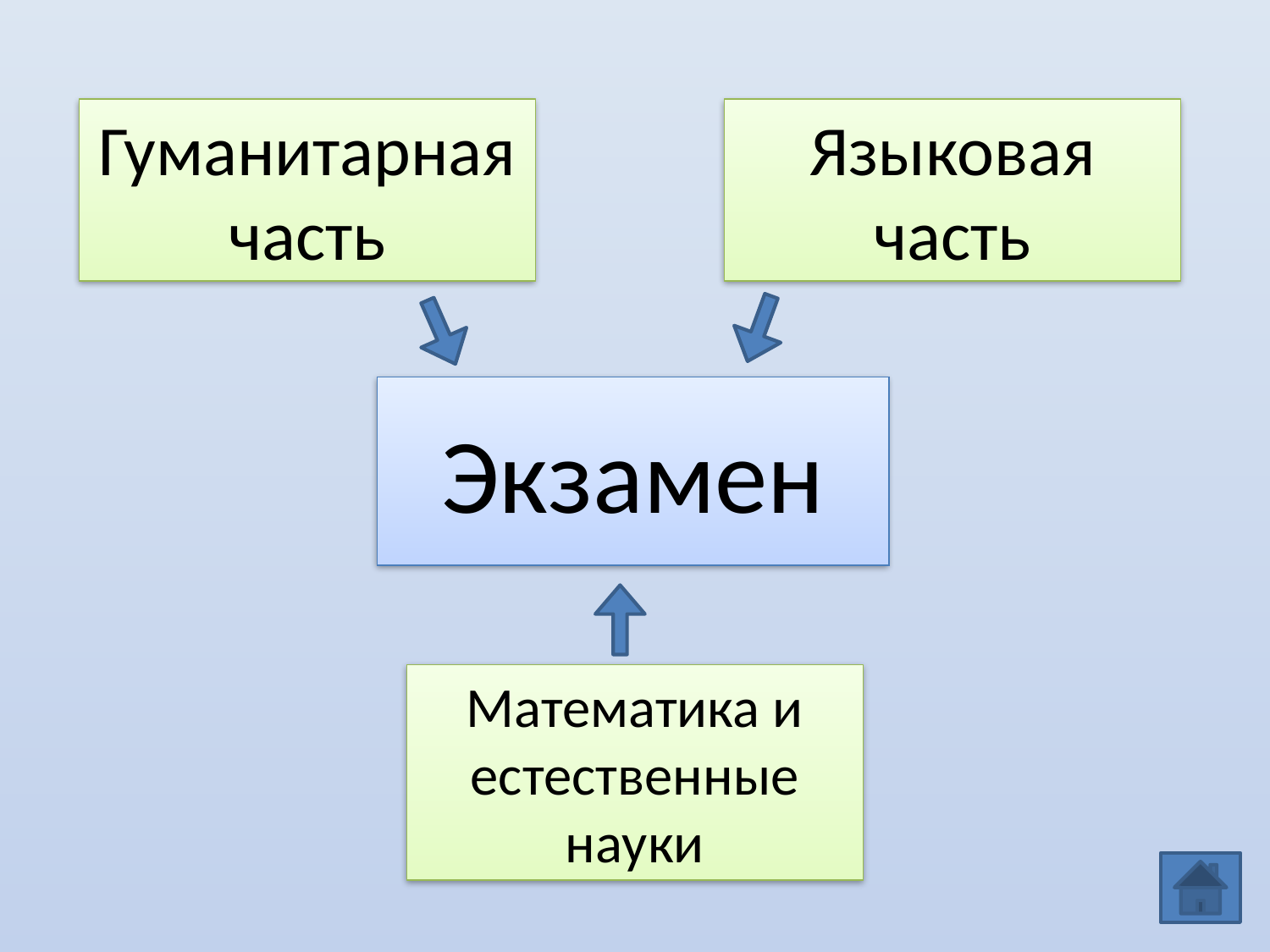

Гуманитарная часть
Языковая часть

# Экзамен

Математика и естественные науки